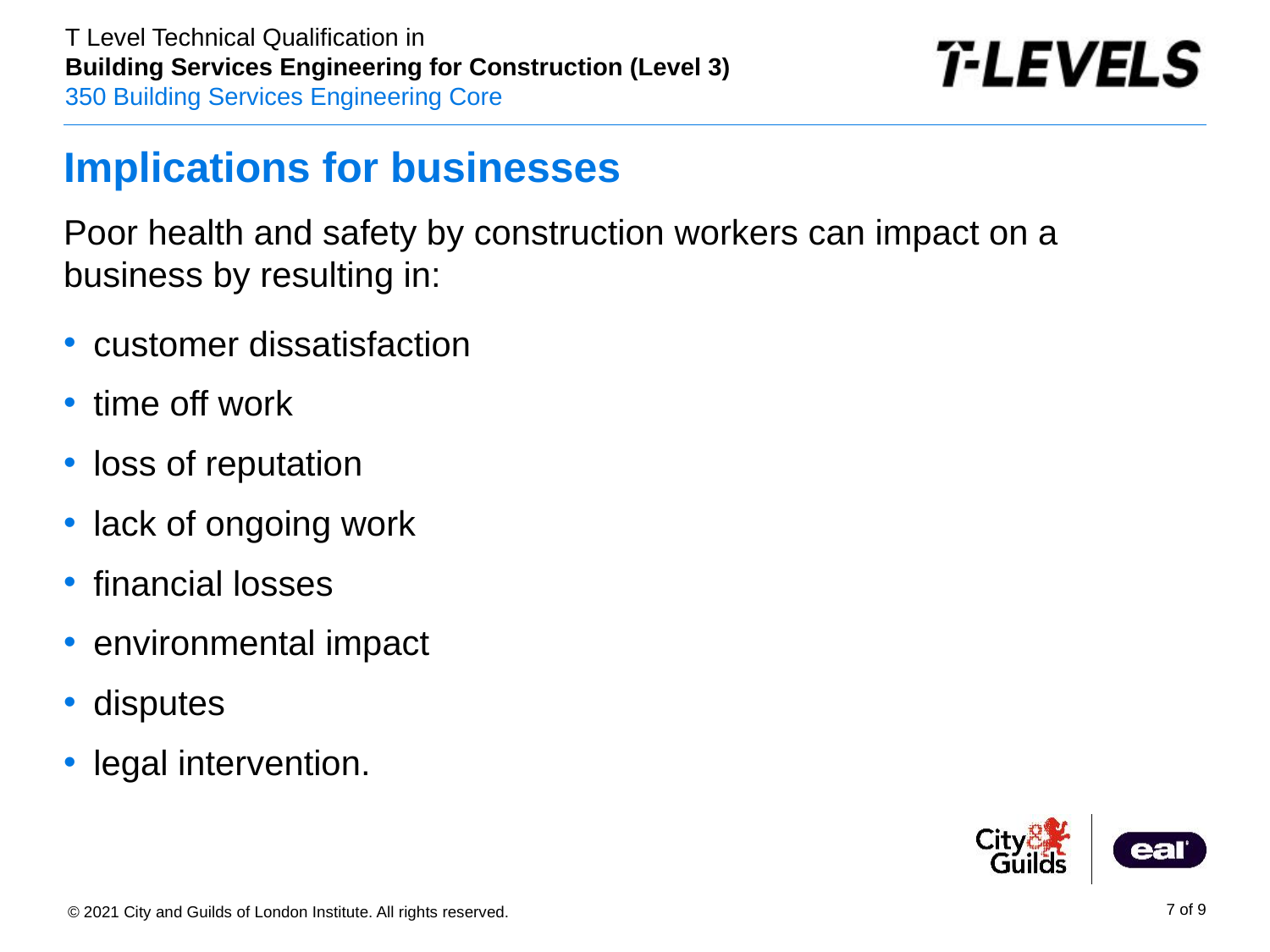

# Implications for businesses
Poor health and safety by construction workers can impact on a business by resulting in:
customer dissatisfaction
time off work
loss of reputation
lack of ongoing work
financial losses
environmental impact
disputes
legal intervention.